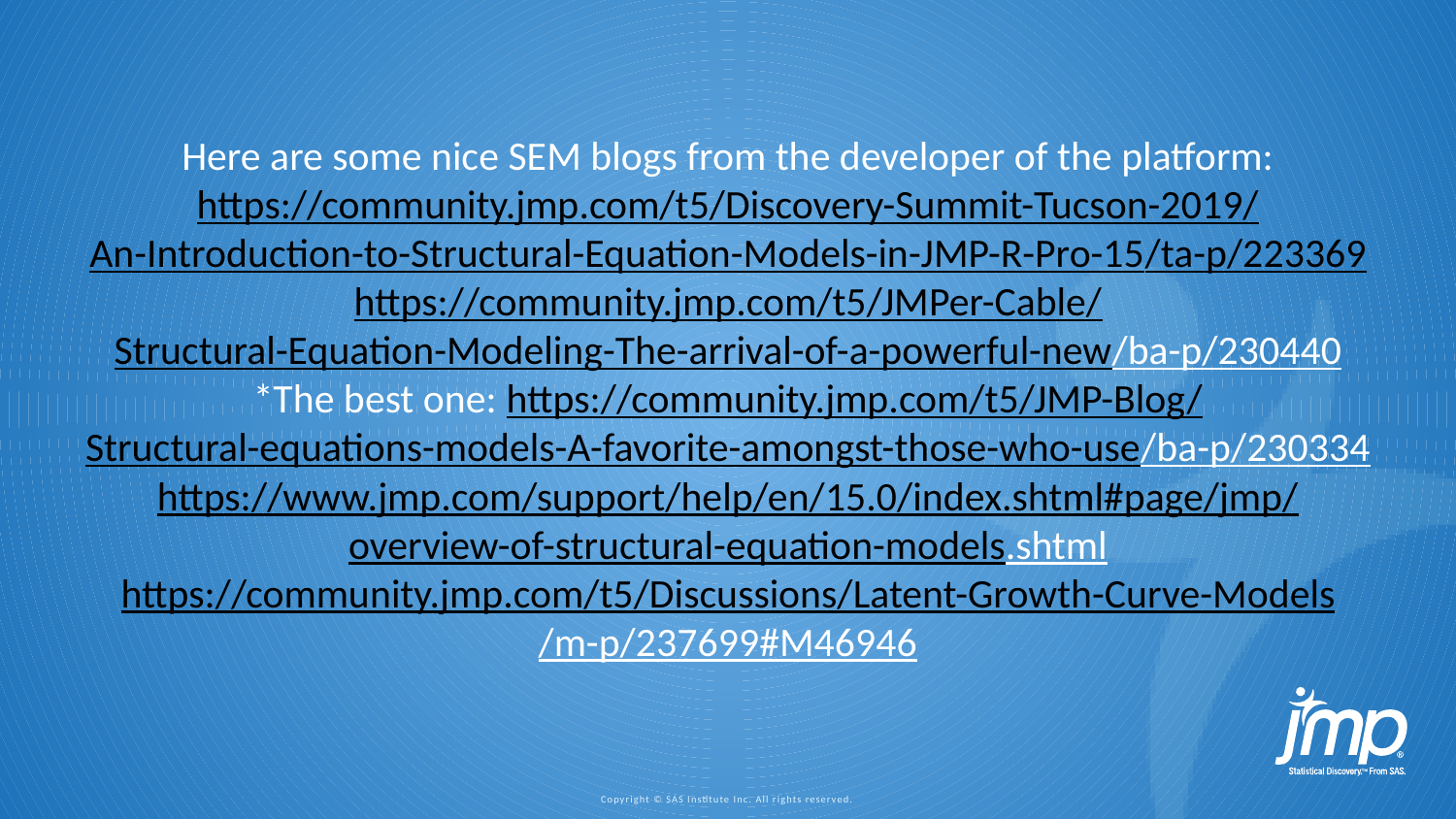

# Here are some nice SEM blogs from the developer of the platform: https://community.jmp.com/t5/Discovery-Summit-Tucson-2019/An-Introduction-to-Structural-Equation-Models-in-JMP-R-Pro-15/ta-p/223369 https://community.jmp.com/t5/JMPer-Cable/Structural-Equation-Modeling-The-arrival-of-a-powerful-new/ba-p/230440 *The best one: https://community.jmp.com/t5/JMP-Blog/Structural-equations-models-A-favorite-amongst-those-who-use/ba-p/230334 https://www.jmp.com/support/help/en/15.0/index.shtml#page/jmp/overview-of-structural-equation-models.shtml https://community.jmp.com/t5/Discussions/Latent-Growth-Curve-Models/m-p/237699#M46946